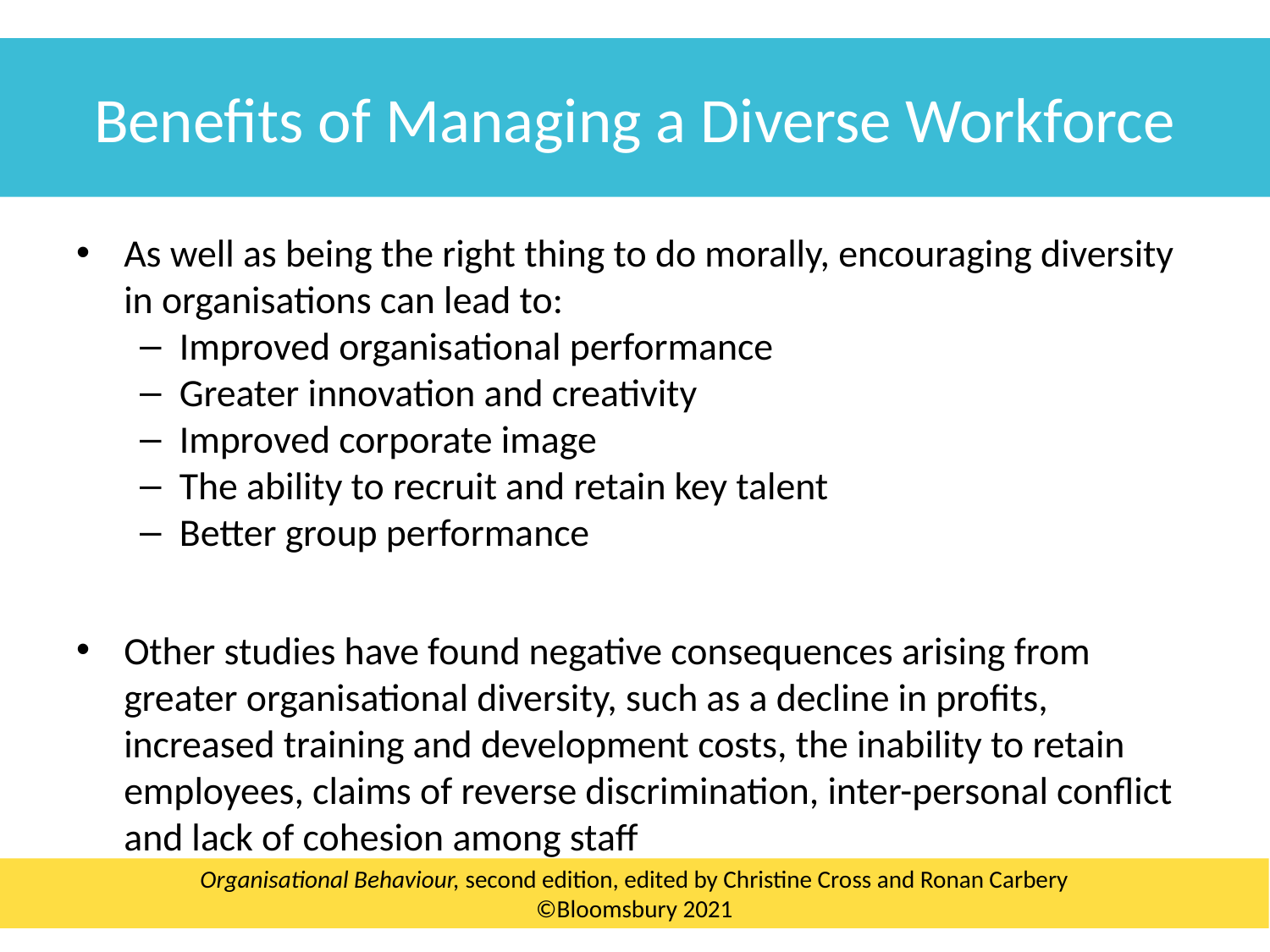

Benefits of Managing a Diverse Workforce
As well as being the right thing to do morally, encouraging diversity in organisations can lead to:
Improved organisational performance
Greater innovation and creativity
Improved corporate image
The ability to recruit and retain key talent
Better group performance

Other studies have found negative consequences arising from greater organisational diversity, such as a decline in profits, increased training and development costs, the inability to retain employees, claims of reverse discrimination, inter-personal conflict and lack of cohesion among staff